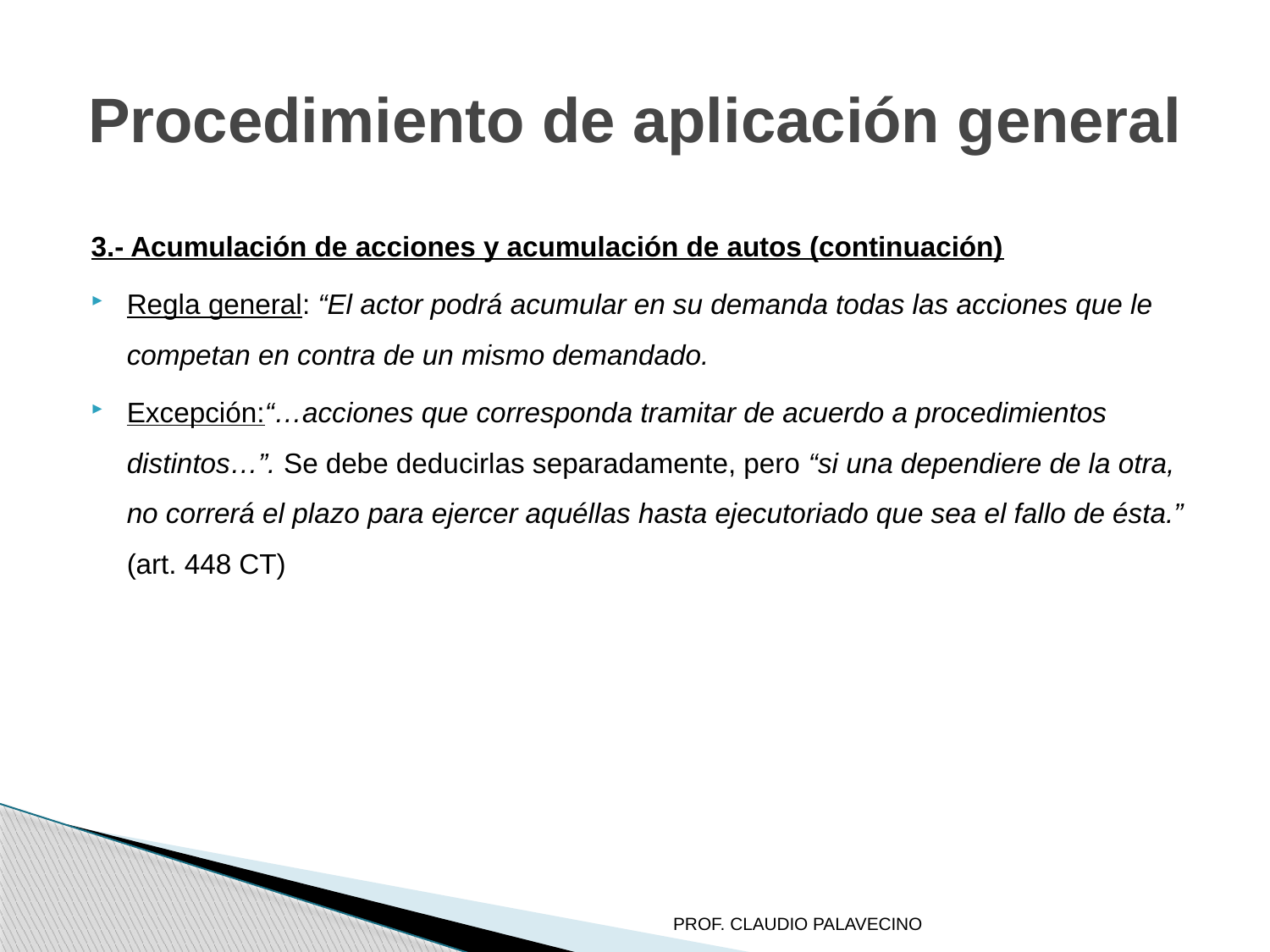

# Procedimiento de aplicación general
3.- Acumulación de acciones y acumulación de autos (continuación)
Regla general: “El actor podrá acumular en su demanda todas las acciones que le competan en contra de un mismo demandado.
Excepción:“…acciones que corresponda tramitar de acuerdo a procedimientos distintos…”. Se debe deducirlas separadamente, pero “si una dependiere de la otra, no correrá el plazo para ejercer aquéllas hasta ejecutoriado que sea el fallo de ésta.” (art. 448 CT)

PROF. CLAUDIO PALAVECINO